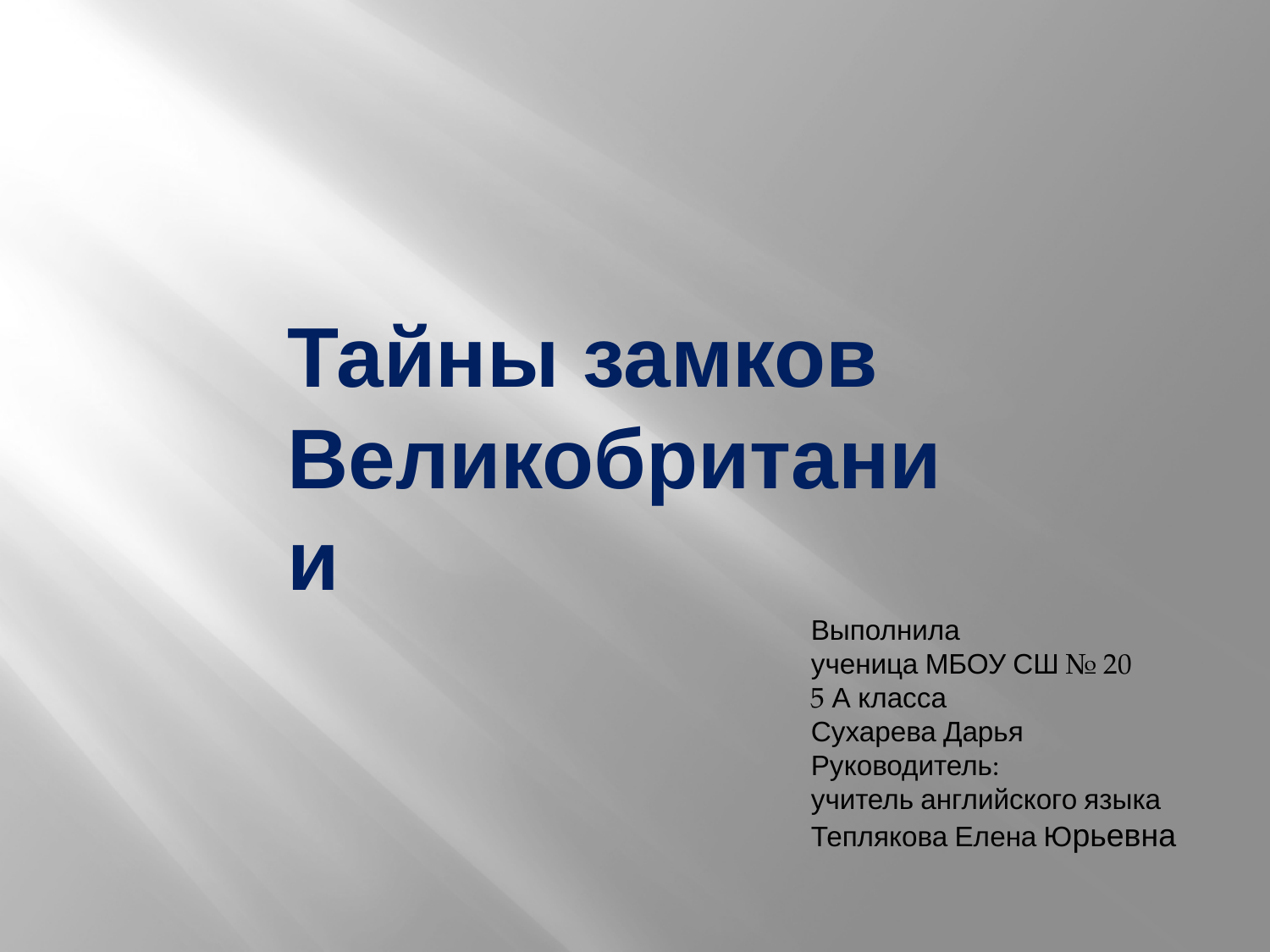

Тайны замков Великобритании
Выполнила
ученица МБОУ СШ № 20
5 А класса
Сухарева Дарья
Руководитель:
учитель английского языка
Теплякова Елена Юрьевна